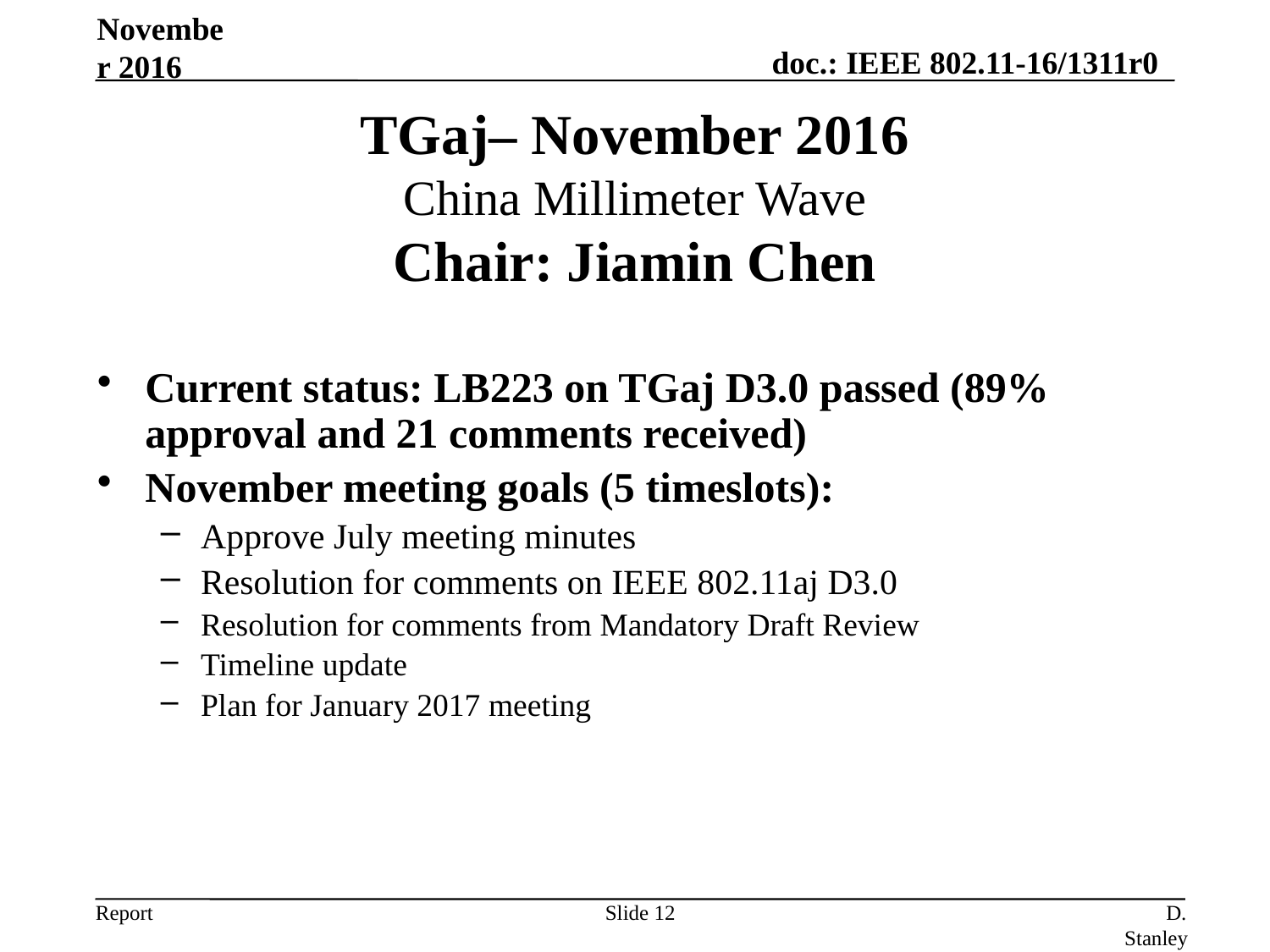

November 2016
# TGaj– November 2016 China Millimeter Wave Chair: Jiamin Chen
Current status: LB223 on TGaj D3.0 passed (89% approval and 21 comments received)
November meeting goals (5 timeslots):
Approve July meeting minutes
Resolution for comments on IEEE 802.11aj D3.0
Resolution for comments from Mandatory Draft Review
Timeline update
Plan for January 2017 meeting

Slide 12
D. Stanley, HP Enterprise